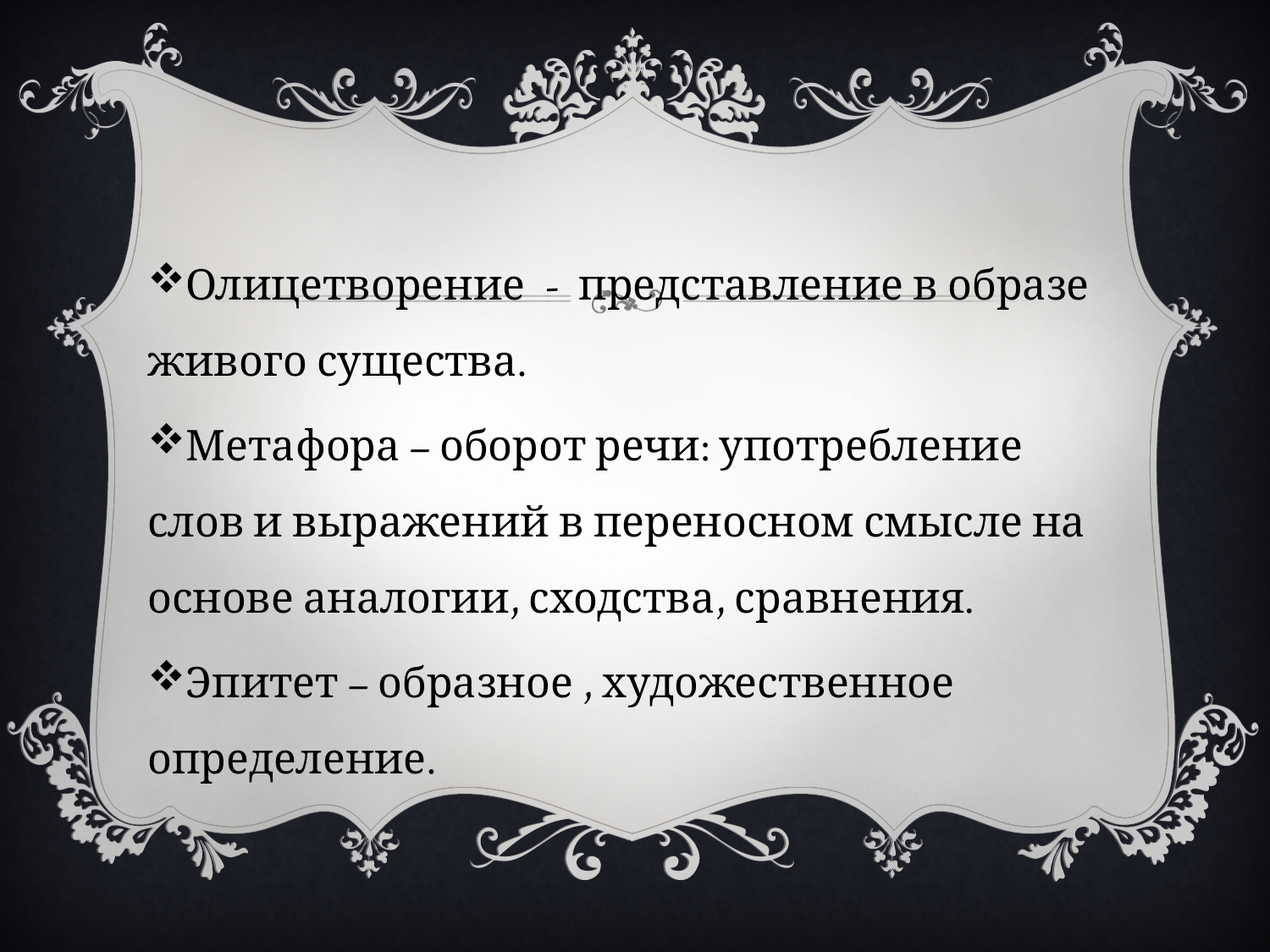

Олицетворение  -  представление в образе живого существа.
Метафора – оборот речи: употребление слов и выражений в переносном смысле на основе аналогии, сходства, сравнения.
Эпитет – образное , художественное определение.